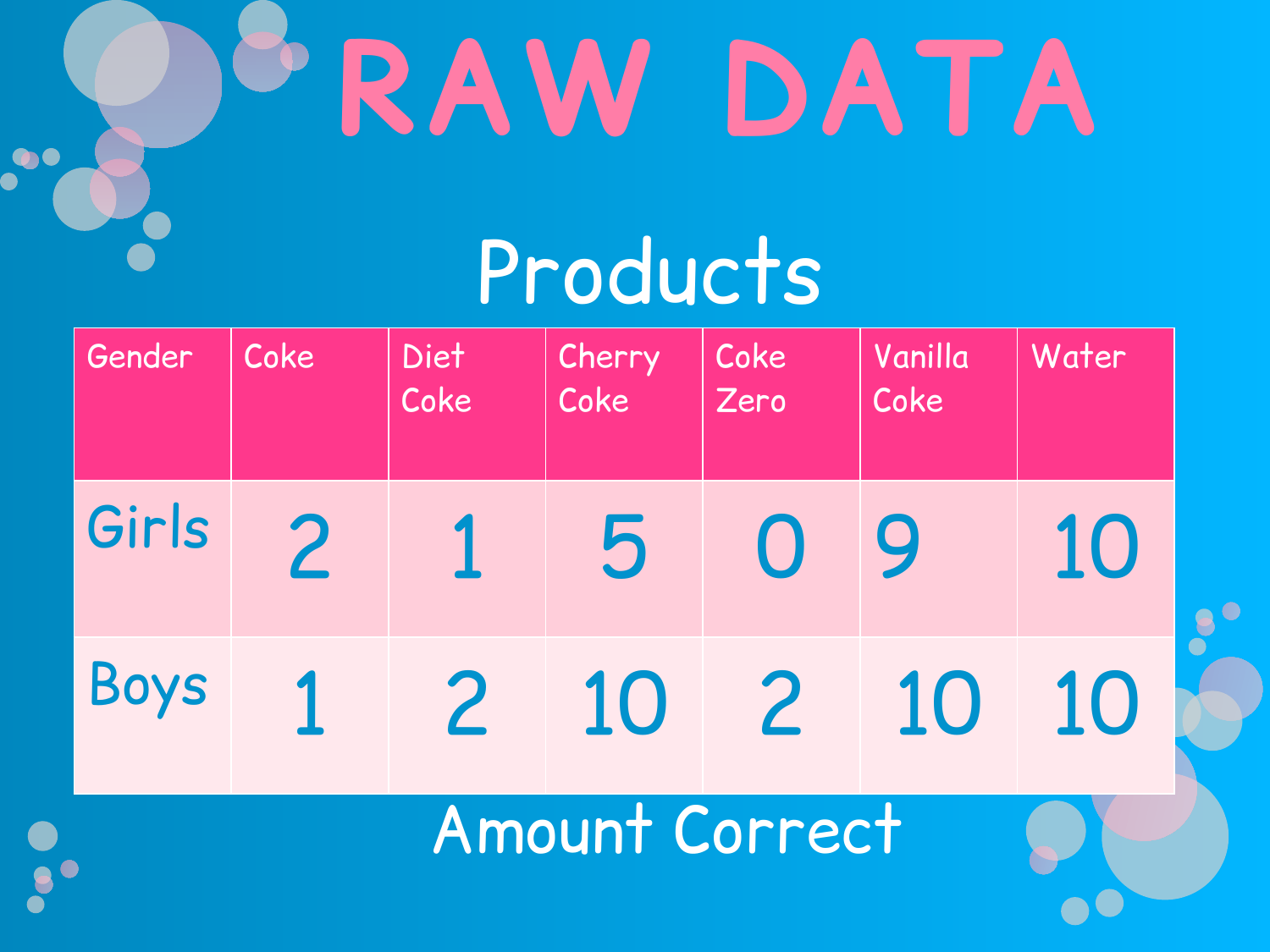

RAW DATA
Products
| Gender | Coke | Diet Coke | Cherry Coke | Coke Zero | Vanilla Coke | Water |
| --- | --- | --- | --- | --- | --- | --- |
| Girls | 2 | 1 | 5 | 0 | 9 | 10 |
| Boys | 1 | 2 | 10 | 2 | 10 | 10 |
Amount Correct